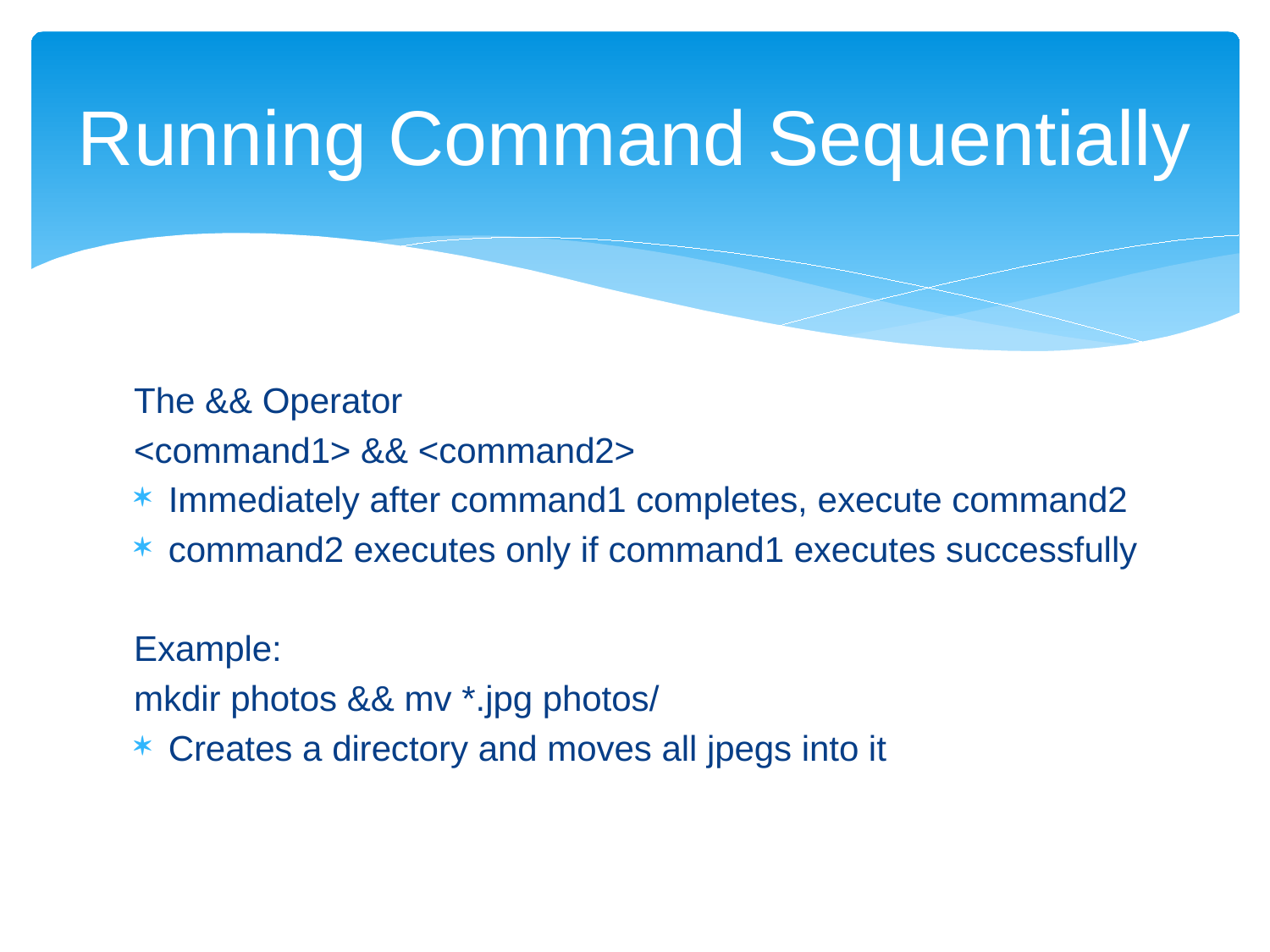

# Running Command Sequentially
The && Operator
<command1> && <command2>
Immediately after command1 completes, execute command2
command2 executes only if command1 executes successfully

Example:
mkdir photos && mv *.jpg photos/
Creates a directory and moves all jpegs into it